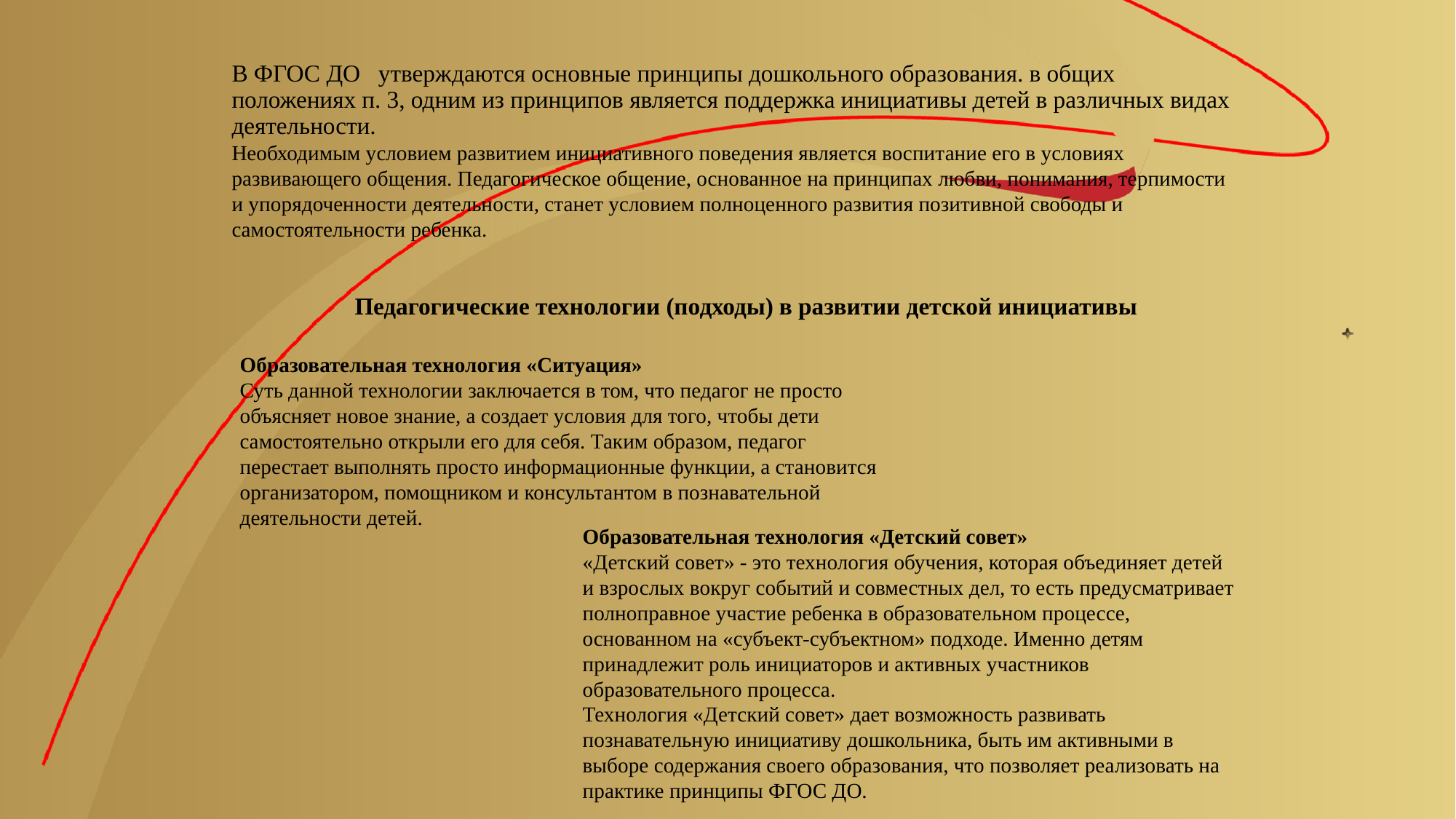

В ФГОС ДО   утверждаются основные принципы дошкольного образования. в общих положениях п. 3, одним из принципов является поддержка инициативы детей в различных видах деятельности.
Необходимым условием развитием инициативного поведения является воспитание его в условиях развивающего общения. Педагогическое общение, основанное на принципах любви, понимания, терпимости и упорядоченности деятельности, станет условием полноценного развития позитивной свободы и самостоятельности ребенка.

Педагогические технологии (подходы) в развитии детской инициативы
Образовательная технология «Ситуация»
Суть данной технологии заключается в том, что педагог не просто объясняет новое знание, а создает условия для того, чтобы дети самостоятельно открыли его для себя. Таким образом, педагог перестает выполнять просто информационные функции, а становится организатором, помощником и консультантом в познавательной деятельности детей.

Образовательная технология «Детский совет»
«Детский совет» - это технология обучения, которая объединяет детей и взрослых вокруг событий и совместных дел, то есть предусматривает полноправное участие ребенка в образовательном процессе, основанном на «субъект-субъектном» подходе. Именно детям принадлежит роль инициаторов и активных участников образовательного процесса.
Технология «Детский совет» дает возможность развивать познавательную инициативу дошкольника, быть им активными в выборе содержания своего образования, что позволяет реализовать на практике принципы ФГОС ДО.